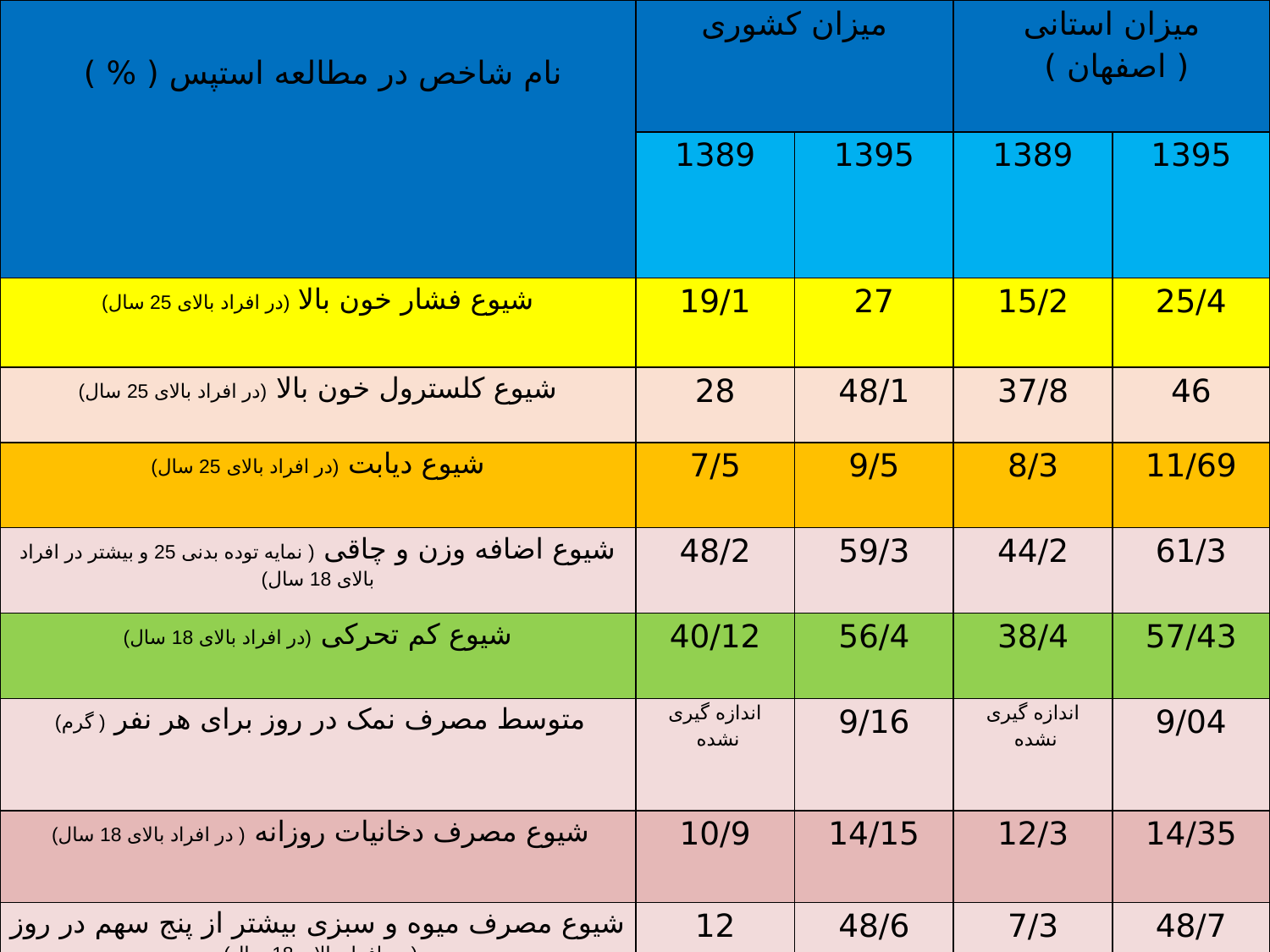

| نام شاخص در مطالعه استپس ( % ) | میزان کشوری |  | میزان استانی ( اصفهان ) |  |
| --- | --- | --- | --- | --- |
|  | 1389 | 1395 | 1389 | 1395 |
| شیوع فشار خون بالا (در افراد بالای 25 سال) | 19/1 | 27 | 15/2 | 25/4 |
| شیوع کلسترول خون بالا (در افراد بالای 25 سال) | 28 | 48/1 | 37/8 | 46 |
| شیوع دیابت (در افراد بالای 25 سال) | 7/5 | 9/5 | 8/3 | 11/69 |
| شیوع اضافه وزن و چاقی ( نمایه توده بدنی 25 و بیشتر در افراد بالای 18 سال) | 48/2 | 59/3 | 44/2 | 61/3 |
| شیوع کم تحرکی (در افراد بالای 18 سال) | 40/12 | 56/4 | 38/4 | 57/43 |
| متوسط مصرف نمک در روز برای هر نفر ( گرم) | اندازه گیری نشده | 9/16 | اندازه گیری نشده | 9/04 |
| شیوع مصرف دخانیات روزانه ( در افراد بالای 18 سال) | 10/9 | 14/15 | 12/3 | 14/35 |
| شیوع مصرف میوه و سبزی بیشتر از پنج سهم در روز ( در افراد بالای 18 سال) | 12 | 48/6 | 7/3 | 48/7 |
#